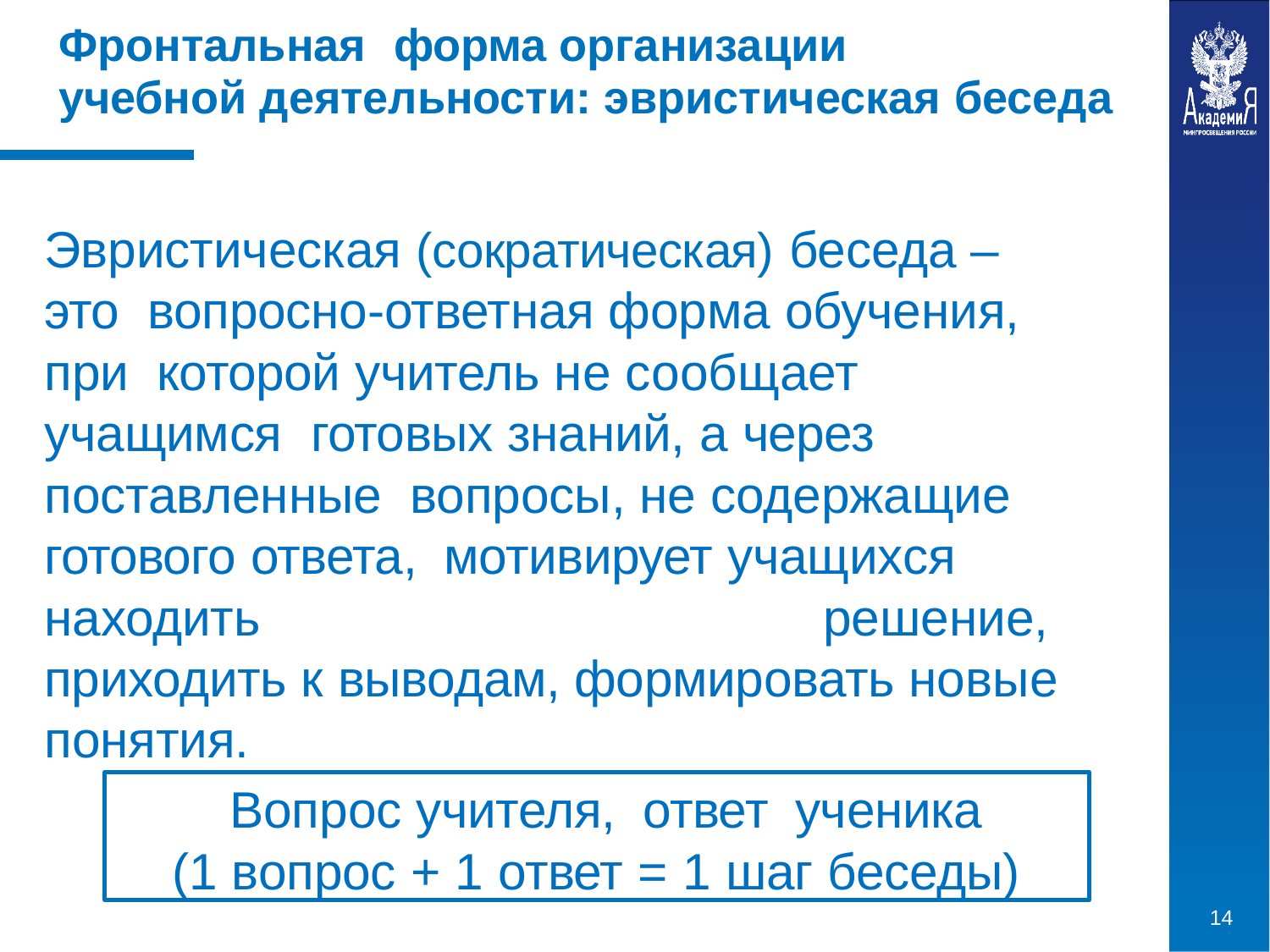

# Фронтальная	форма организации
учебной деятельности: эвристическая беседа
Эвристическая (сократическая) беседа – это  вопросно-ответная форма обучения, при  которой учитель не сообщает учащимся  готовых знаний, а через поставленные  вопросы, не содержащие готового ответа,  мотивирует учащихся находить	решение,  приходить к выводам, формировать новые  понятия.
Вопрос учителя, ответ ученика  (1 вопрос + 1 ответ = 1 шаг беседы)
14